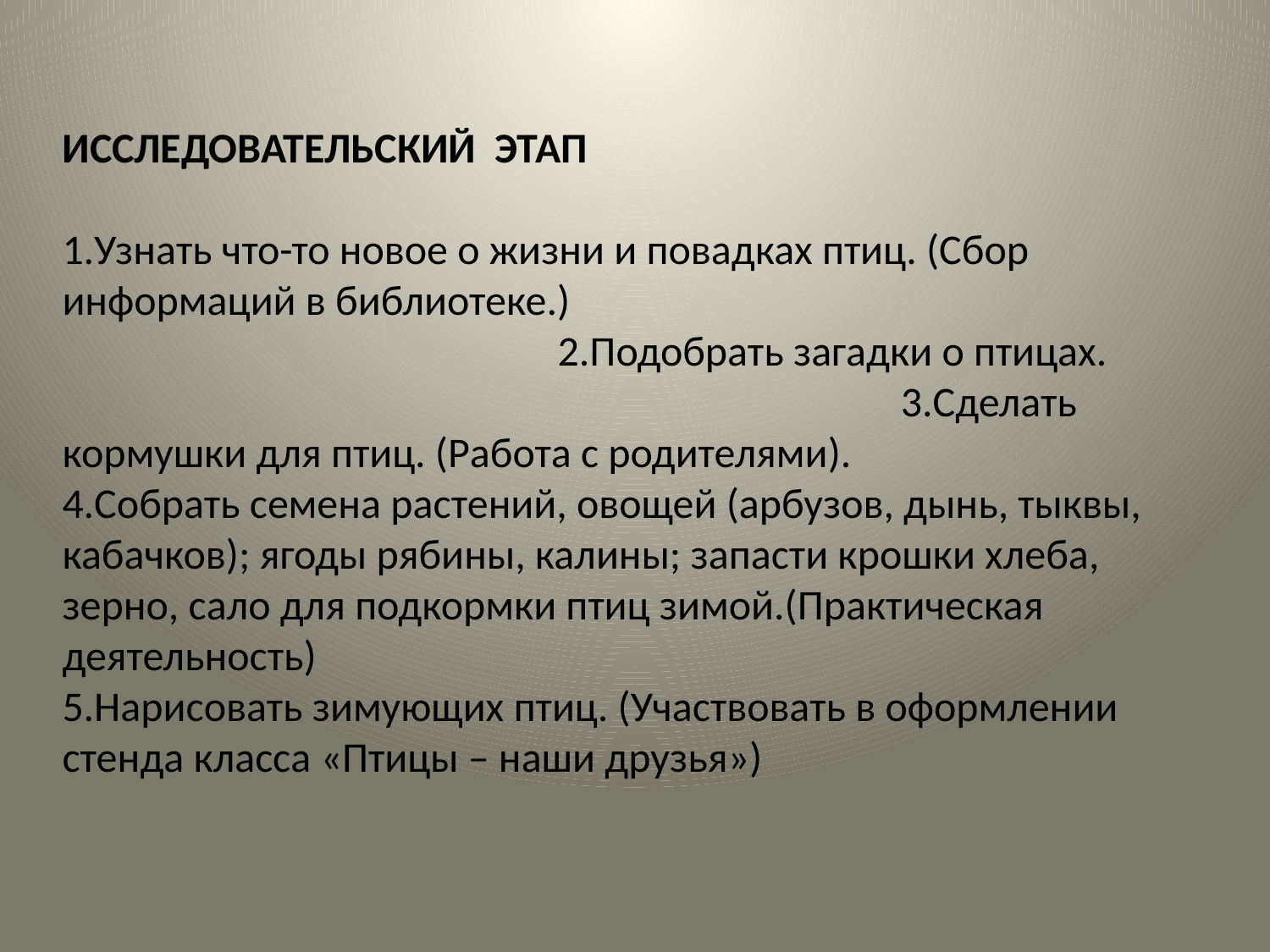

# ИССЛЕДОВАТЕЛЬСКИЙ  ЭТАП 1.Узнать что-то новое о жизни и повадках птиц. (Сбор информаций в библиотеке.)                                                                                                                       2.Подобрать загадки о птицах.                                                                                                   3.Сделать кормушки для птиц. (Работа с родителями). 4.Собрать семена растений, овощей (арбузов, дынь, тыквы, кабачков); ягоды рябины, калины; запасти крошки хлеба, зерно, сало для подкормки птиц зимой.(Практическая деятельность) 5.Нарисовать зимующих птиц. (Участвовать в оформлении стенда класса «Птицы – наши друзья»)